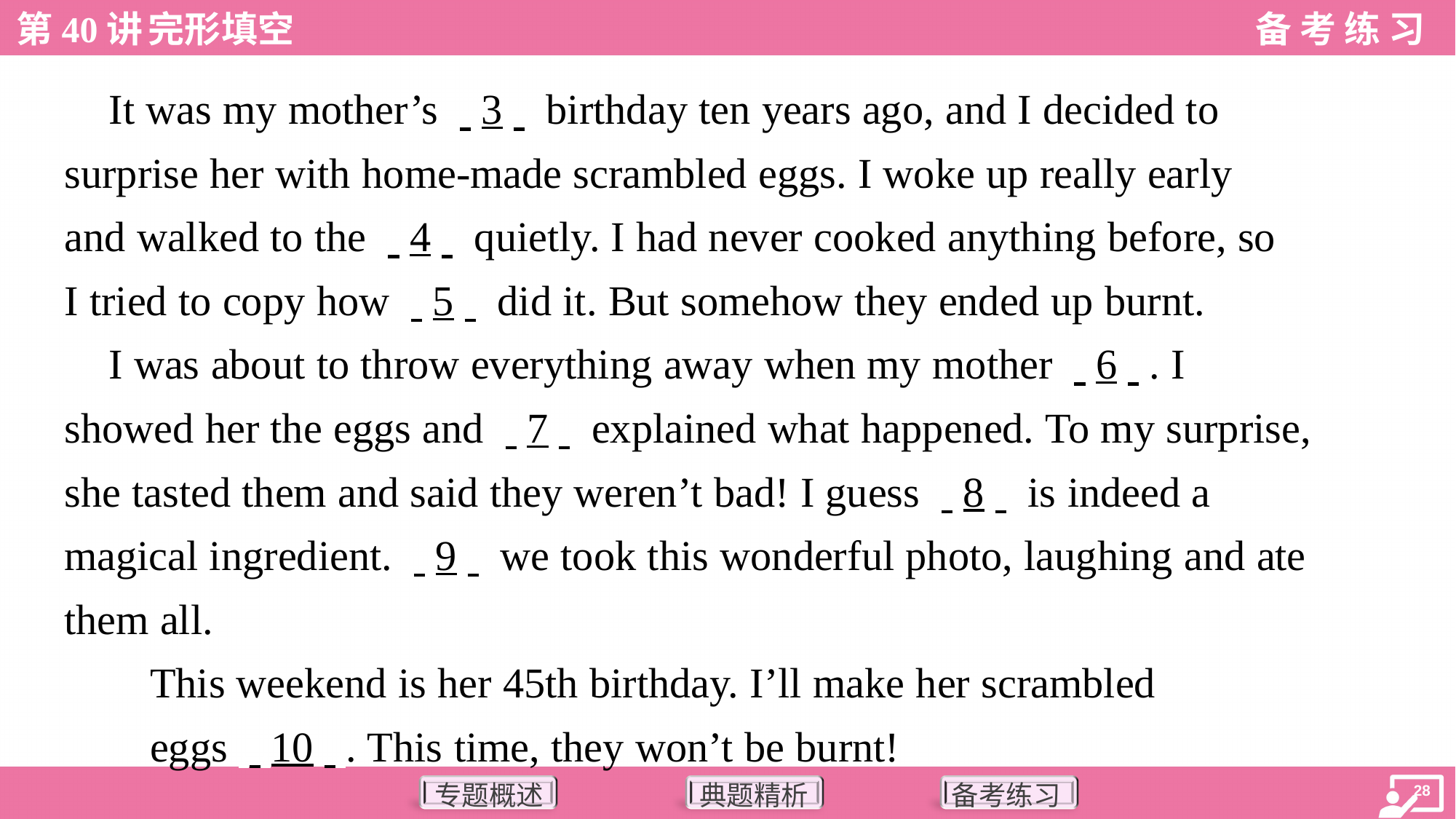

It was my mother’s . .3. . birthday ten years ago, and I decided to
surprise her with home-made scrambled eggs. I woke up really early
and walked to the . .4. . quietly. I had never cooked anything before, so
I tried to copy how . .5. . did it. But somehow they ended up burnt.
    I was about to throw everything away when my mother . .6. .. I
showed her the eggs and . .7. . explained what happened. To my surprise,
she tasted them and said they weren’t bad! I guess . .8. . is indeed a
magical ingredient. . .9. . we took this wonderful photo, laughing and ate
them all.
This weekend is her 45th birthday. I’ll make her scrambled
eggs . .10. .. This time, they won’t be burnt!